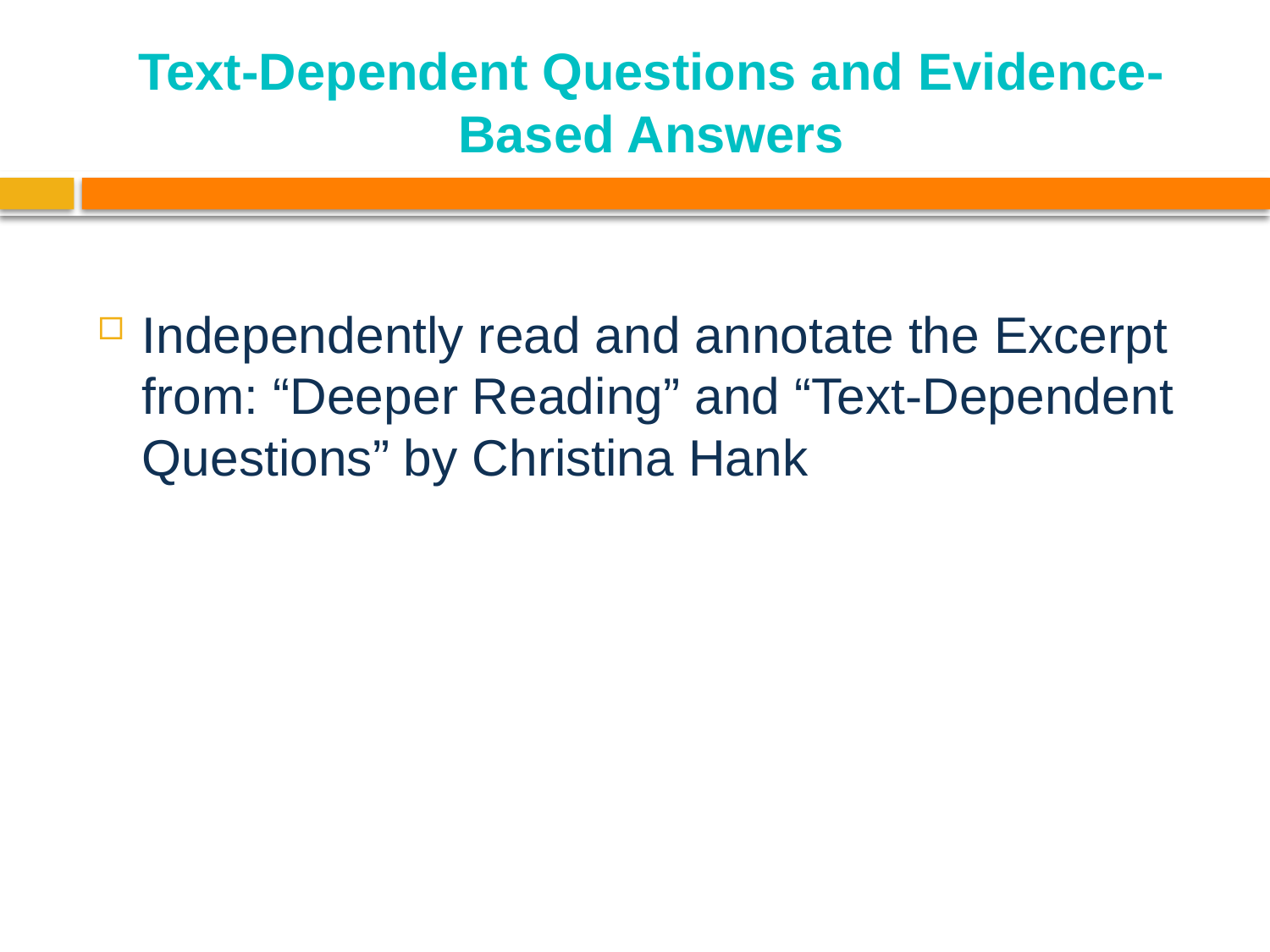

# Text-Dependent Questions and Evidence-Based Answers

Independently read and annotate the Excerpt from: “Deeper Reading” and “Text-Dependent Questions” by Christina Hank